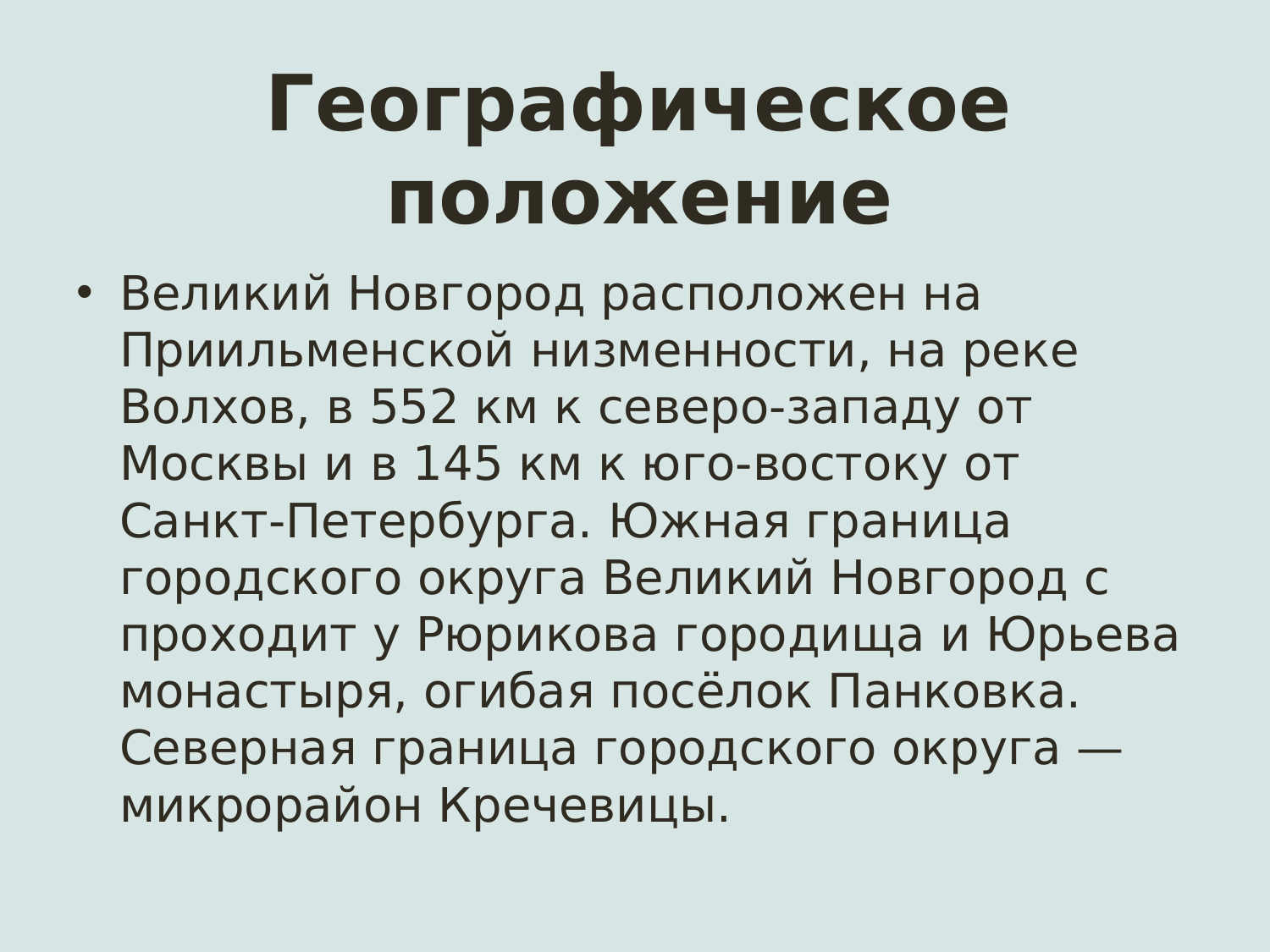

# Географическое положение
Великий Новгород расположен на Приильменской низменности, на реке Волхов, в 552 км к северо-западу от Москвы и в 145 км к юго-востоку от Санкт-Петербурга. Южная граница городского округа Великий Новгород с проходит у Рюрикова городища и Юрьева монастыря, огибая посёлок Панковка. Северная граница городского округа — микрорайон Кречевицы.